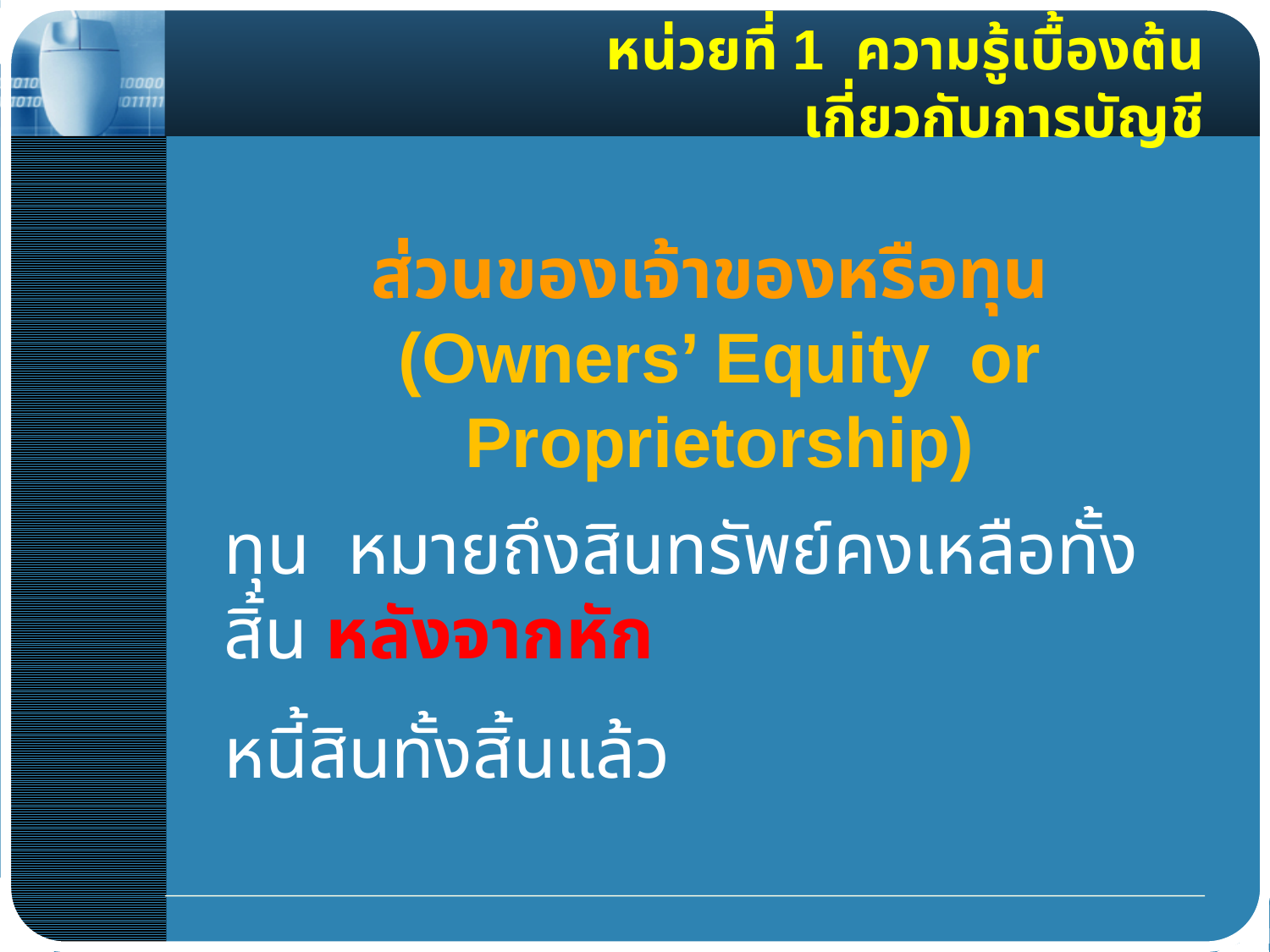

หน่วยที่ 1  ความรู้เบื้องต้นเกี่ยวกับการบัญชี
# ส่วนของเจ้าของหรือทุน (Owners’ Equity  or Proprietorship)
ทุน  หมายถึงสินทรัพย์คงเหลือทั้งสิ้น หลังจากหัก
หนี้สินทั้งสิ้นแล้ว